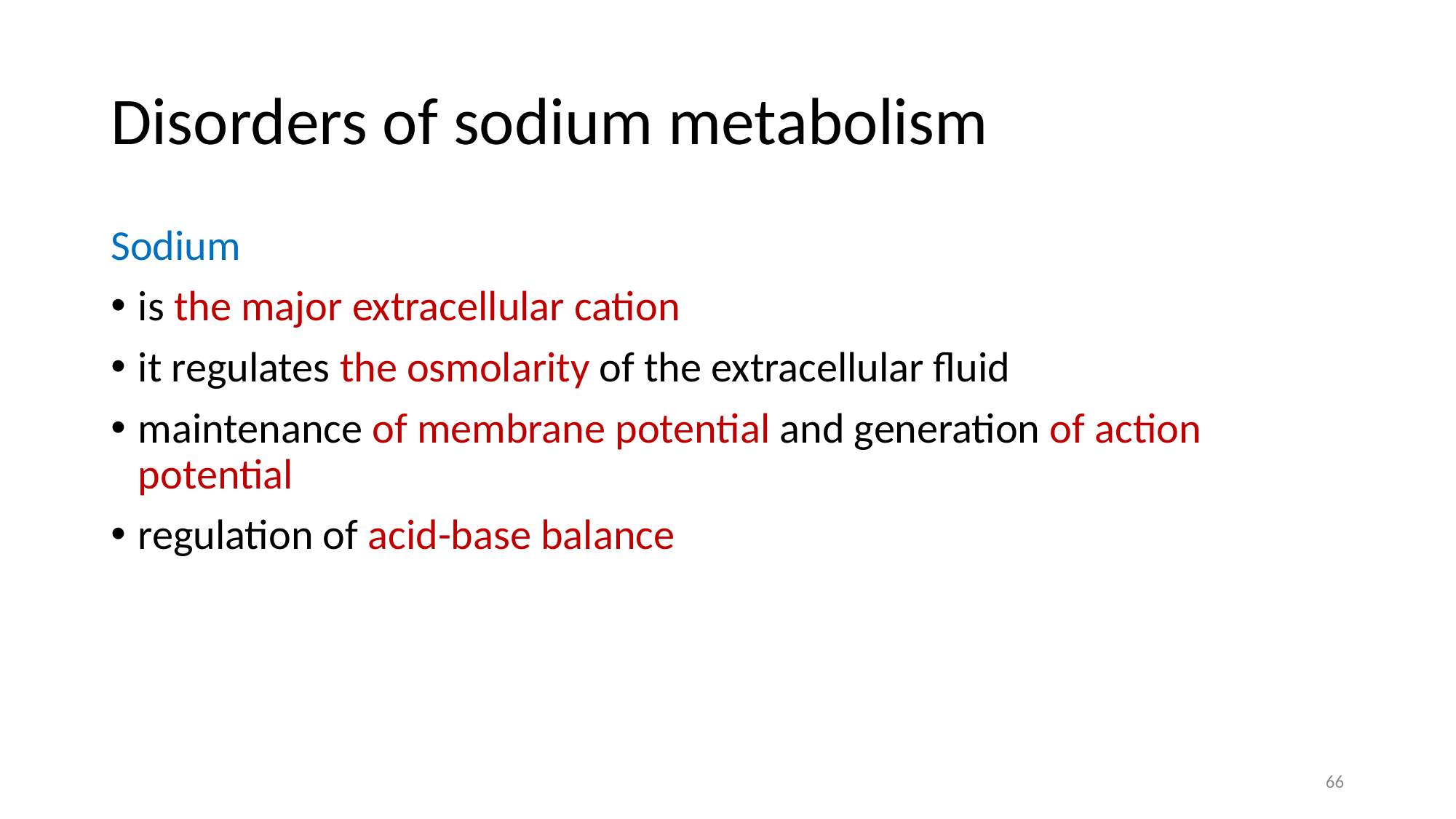

# Disorders of sodium metabolism
Sodium
is the major extracellular cation
it regulates the osmolarity of the extracellular fluid
maintenance of membrane potential and generation of action potential
regulation of acid-base balance

66